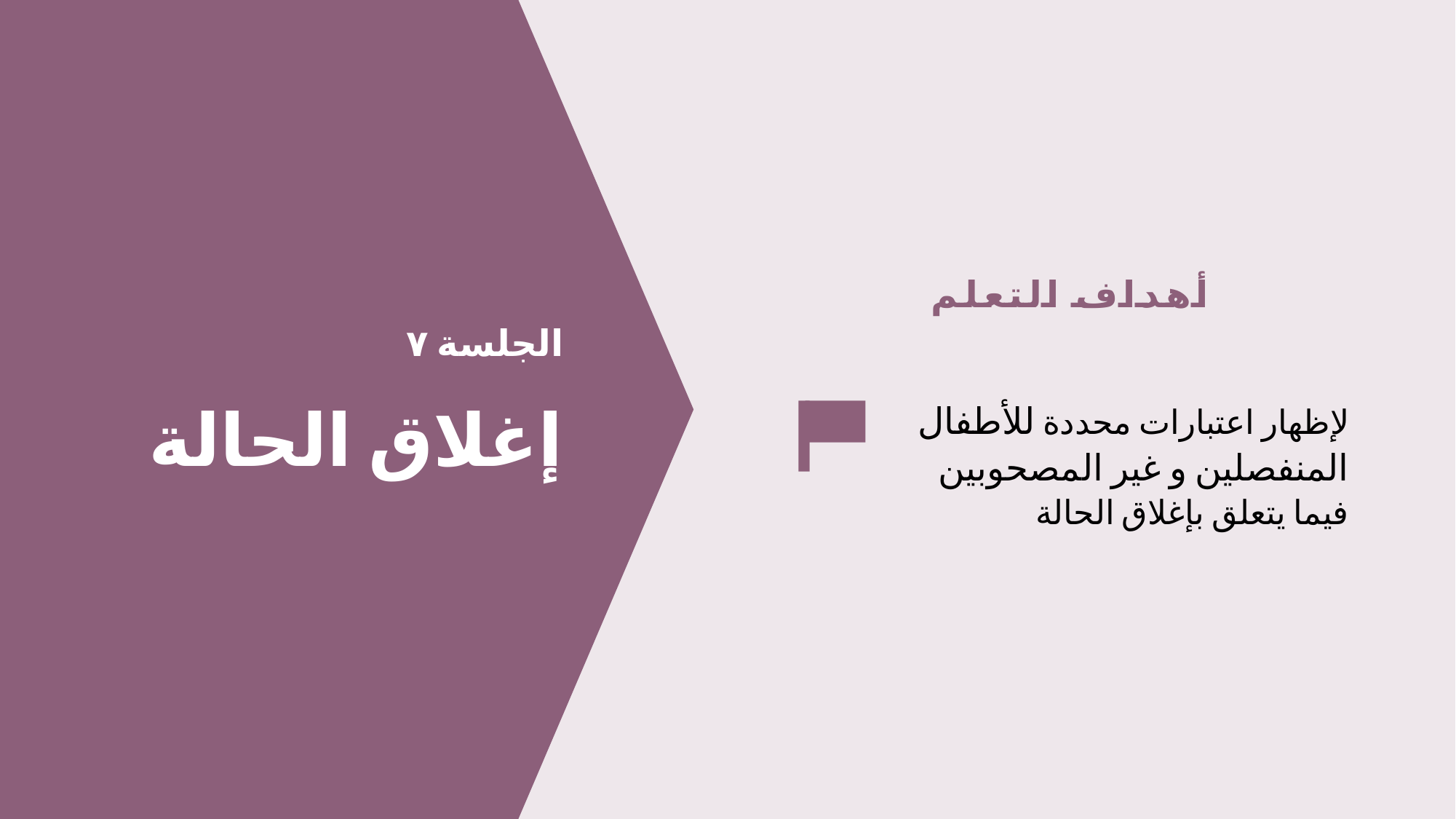

أهداف التعلم
# الجلسة ٧ إغلاق الحالة
لإظهار اعتبارات محددة للأطفال المنفصلين و غير المصحوبين فيما يتعلق بإغلاق الحالة